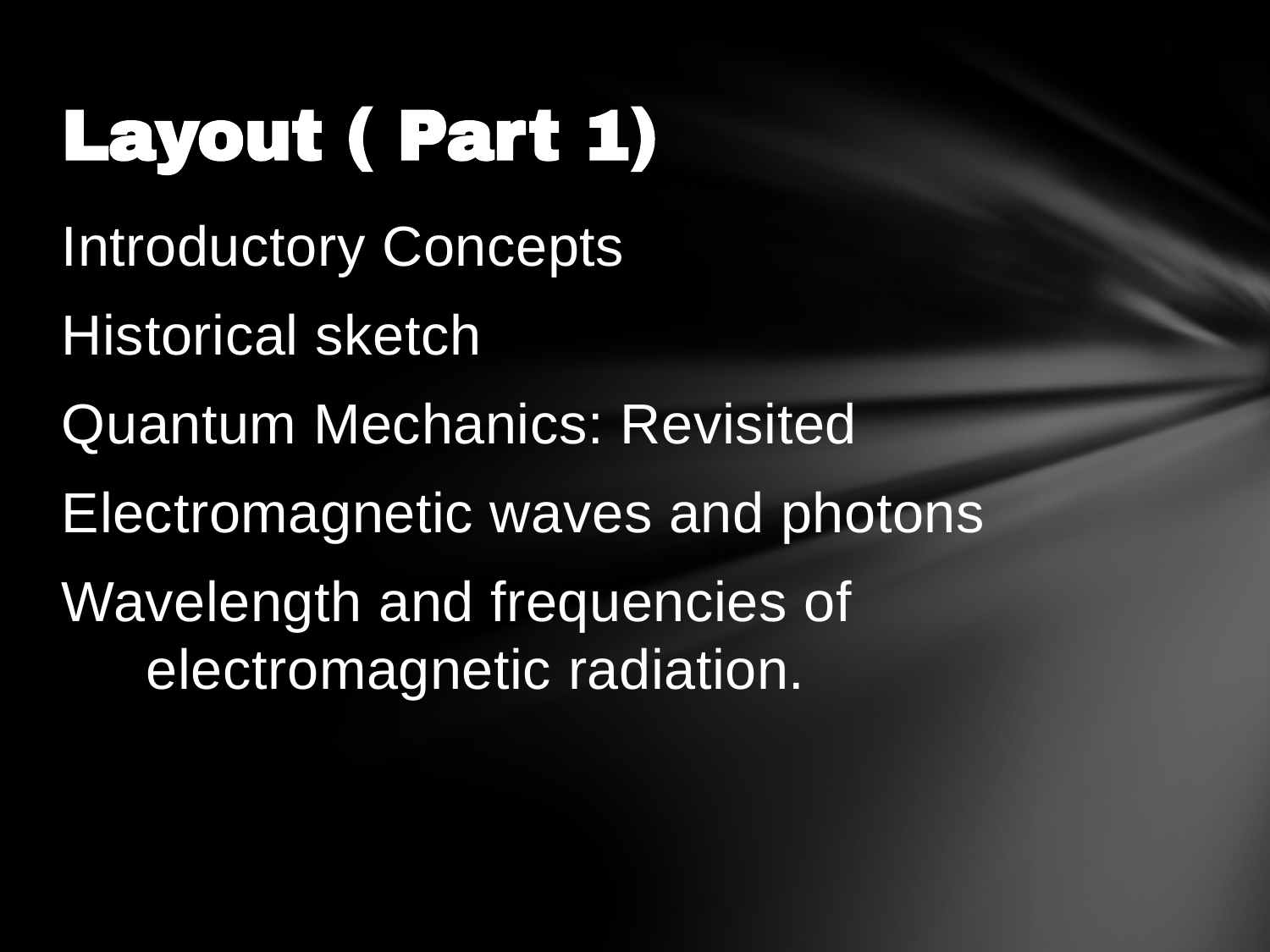

# Layout ( Part 1)
Introductory Concepts
Historical sketch
Quantum Mechanics: Revisited
Electromagnetic waves and photons
Wavelength and frequencies of electromagnetic radiation.